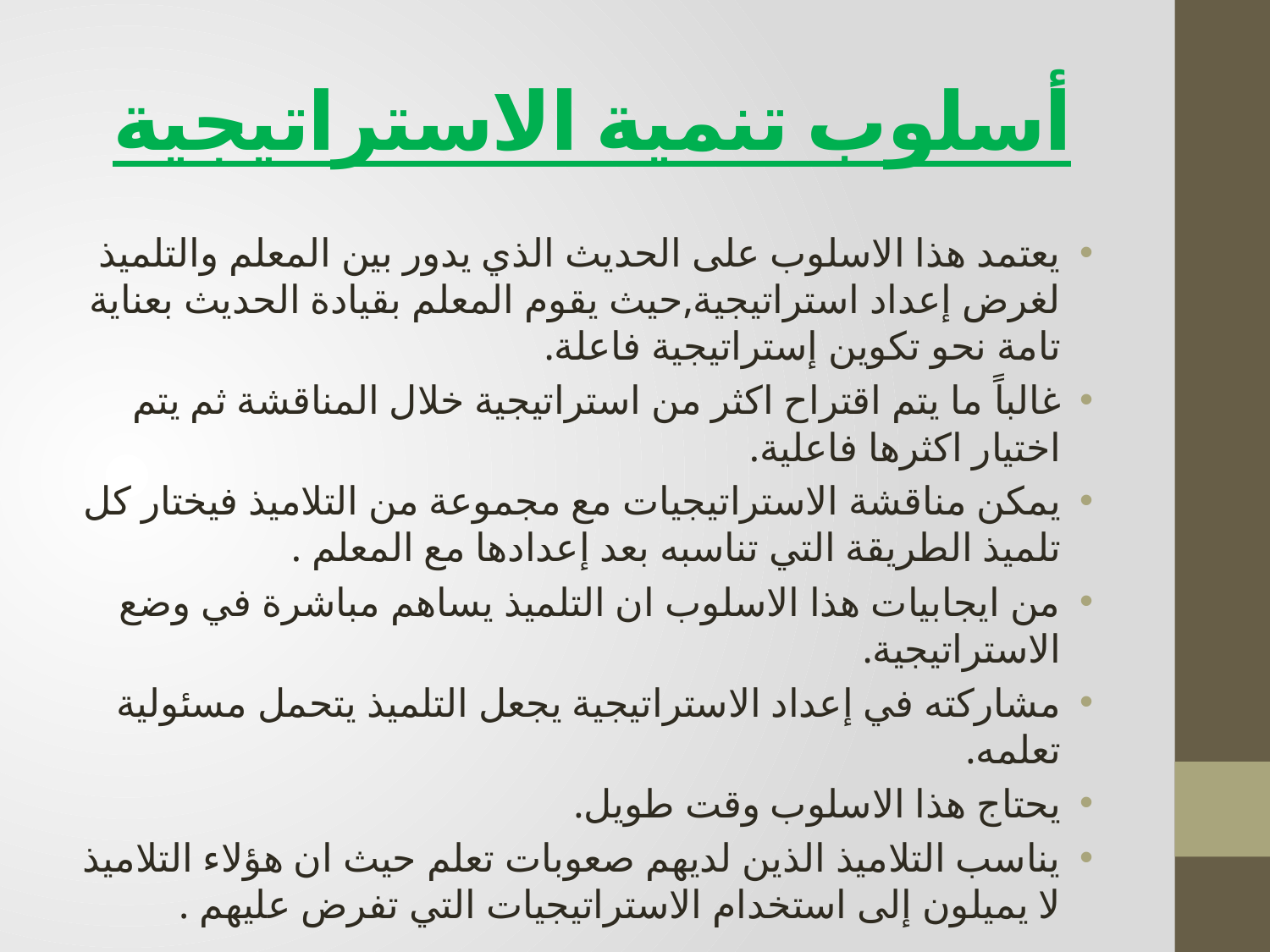

# أسلوب تنمية الاستراتيجية
يعتمد هذا الاسلوب على الحديث الذي يدور بين المعلم والتلميذ لغرض إعداد استراتيجية,حيث يقوم المعلم بقيادة الحديث بعناية تامة نحو تكوين إستراتيجية فاعلة.
غالباً ما يتم اقتراح اكثر من استراتيجية خلال المناقشة ثم يتم اختيار اكثرها فاعلية.
يمكن مناقشة الاستراتيجيات مع مجموعة من التلاميذ فيختار كل تلميذ الطريقة التي تناسبه بعد إعدادها مع المعلم .
من ايجابيات هذا الاسلوب ان التلميذ يساهم مباشرة في وضع الاستراتيجية.
مشاركته في إعداد الاستراتيجية يجعل التلميذ يتحمل مسئولية تعلمه.
يحتاج هذا الاسلوب وقت طويل.
يناسب التلاميذ الذين لديهم صعوبات تعلم حيث ان هؤلاء التلاميذ لا يميلون إلى استخدام الاستراتيجيات التي تفرض عليهم .